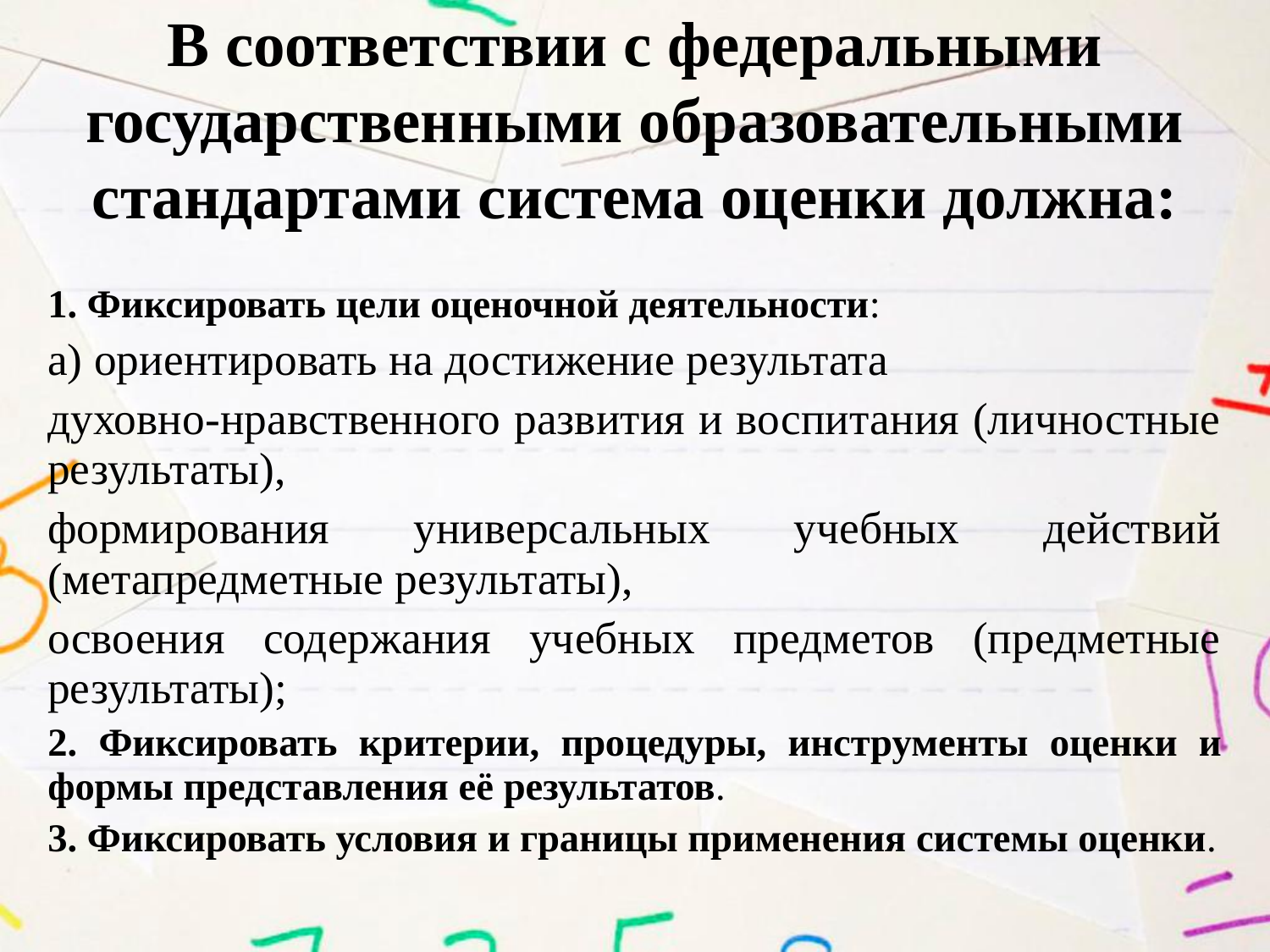

# В соответствии с федеральными государственными образовательными стандартами система оценки должна:
1. Фиксировать цели оценочной деятельности:
а) ориентировать на достижение результата
духовно-нравственного развития и воспитания (личностные результаты),
формирования универсальных учебных действий (метапредметные результаты),
освоения содержания учебных предметов (предметные результаты);
2. Фиксировать критерии, процедуры, инструменты оценки и формы представления её результатов.
3. Фиксировать условия и границы применения системы оценки.